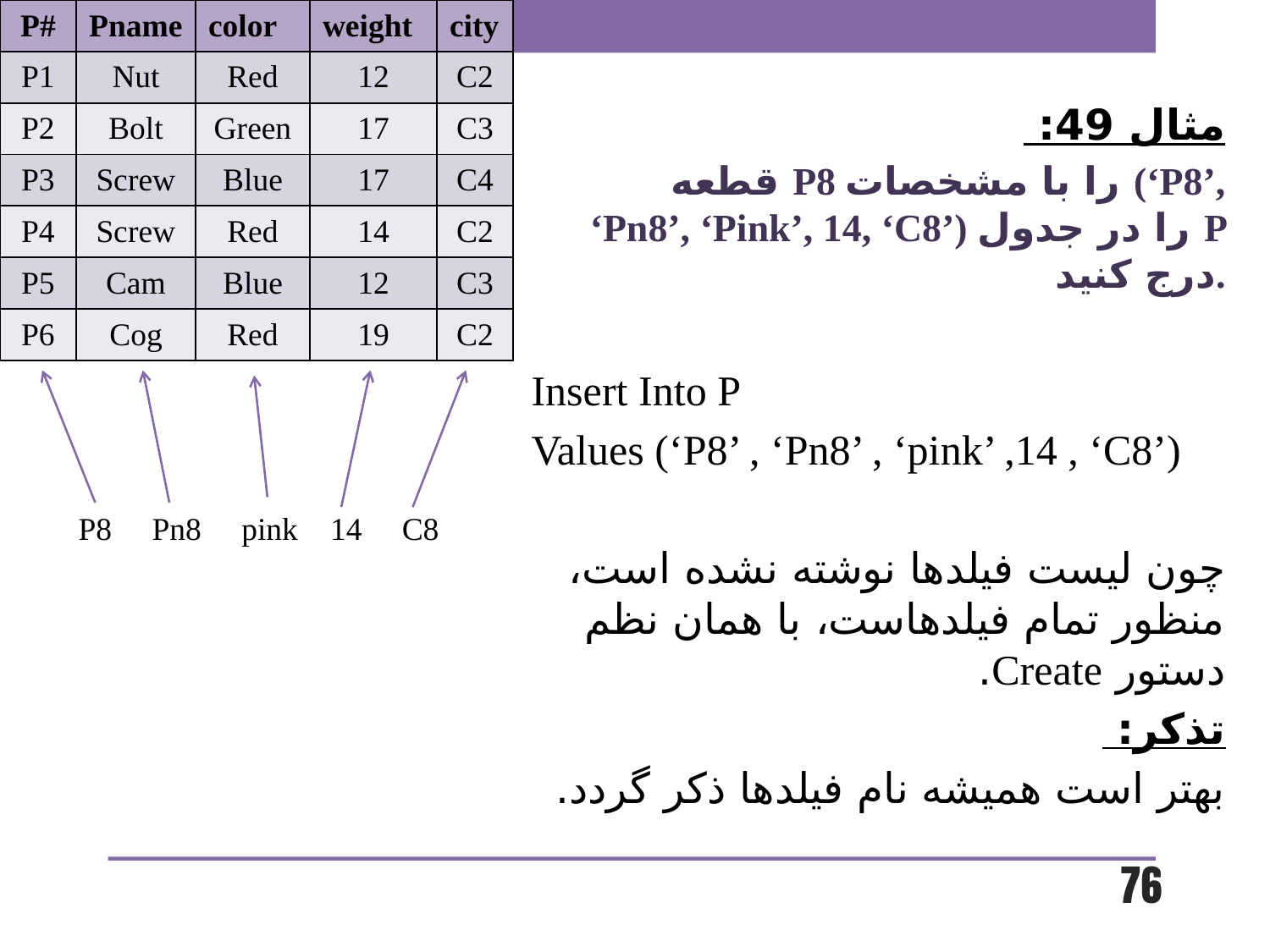

| P# | Pname | color | weight | city |
| --- | --- | --- | --- | --- |
| P1 | Nut | Red | 12 | C2 |
| P2 | Bolt | Green | 17 | C3 |
| P3 | Screw | Blue | 17 | C4 |
| P4 | Screw | Red | 14 | C2 |
| P5 | Cam | Blue | 12 | C3 |
| P6 | Cog | Red | 19 | C2 |
مثال 49:
قطعه P8 را با مشخصات (‘P8’, ‘Pn8’, ‘Pink’, 14, ‘C8’) را در جدول P درج کنید.

Insert Into P
Values (‘P8’ , ‘Pn8’ , ‘pink’ ,14 , ‘C8’)

چون لیست فیلدها نوشته نشده است، منظور تمام فیلدهاست، با همان نظم دستور Create.
تذکر:
بهتر است همیشه نام فیلدها ذکر گردد.
  P8     Pn8     pink    14     C8
76